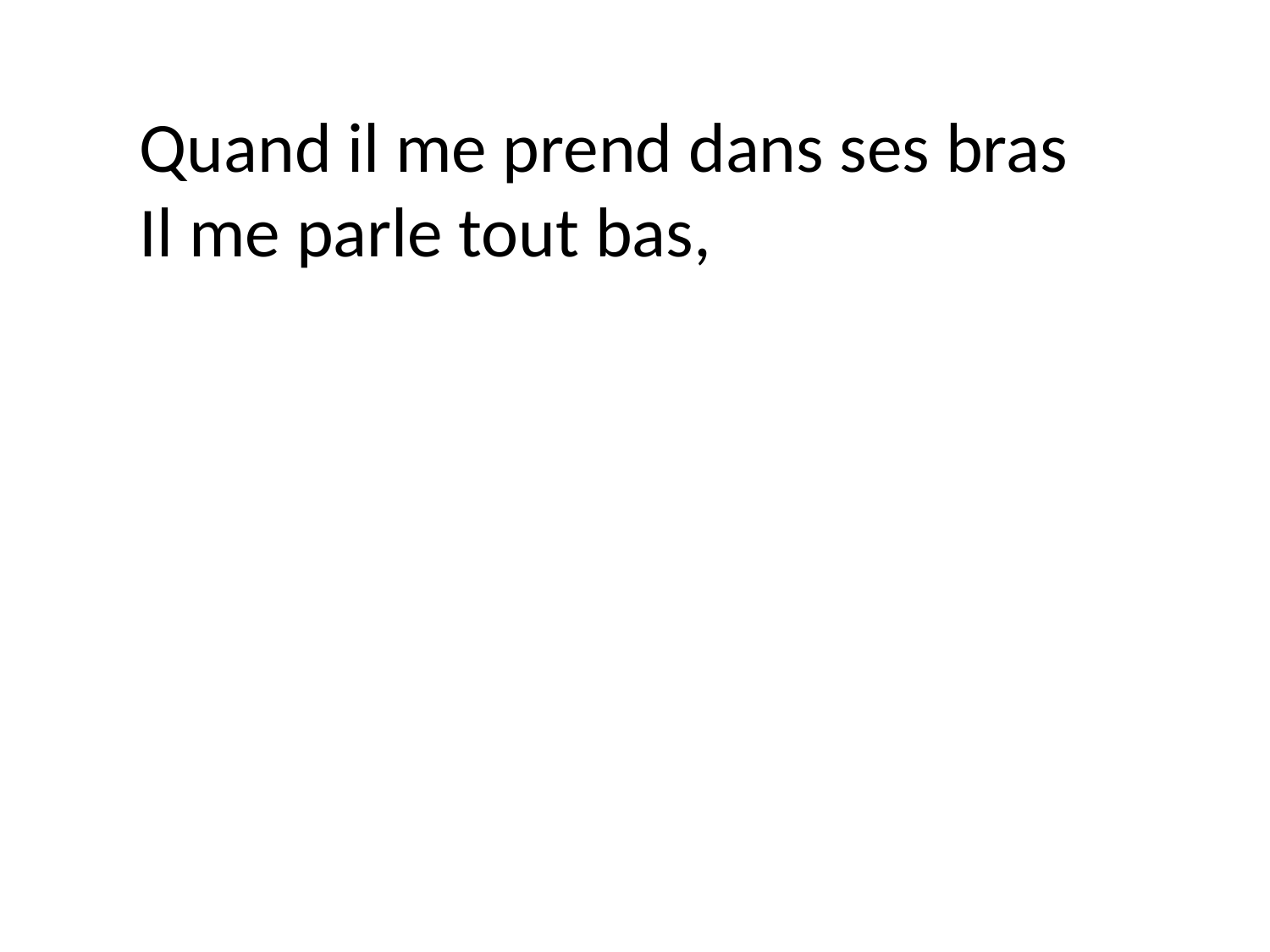

Quand il me prend dans ses bras
Il me parle tout bas,